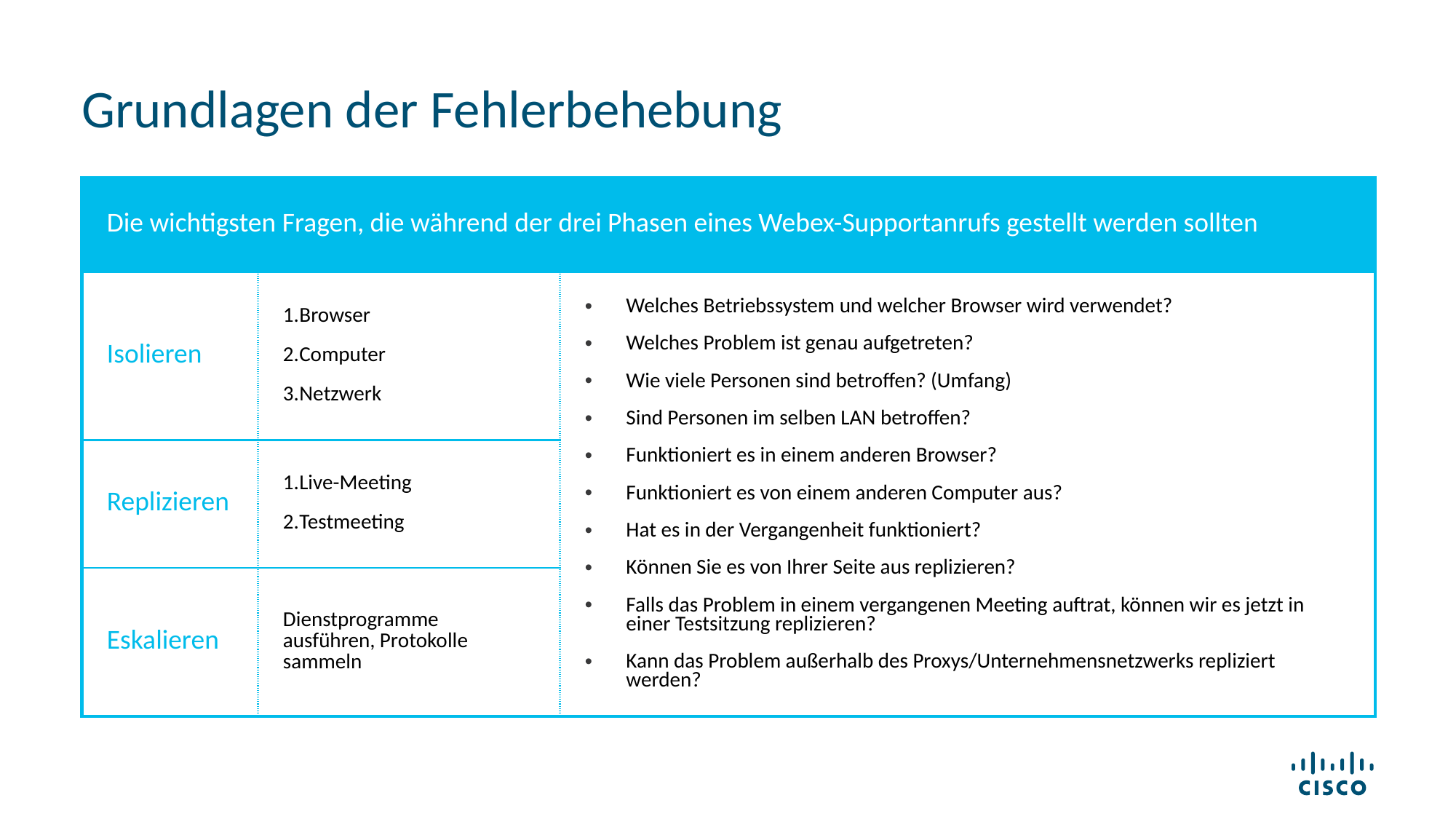

# Grundlagen der Fehlerbehebung
| Die wichtigsten Fragen, die während der drei Phasen eines Webex-Supportanrufs gestellt werden sollten |  |  |
| --- | --- | --- |
| Isolieren | Browser Computer Netzwerk | Welches Betriebssystem und welcher Browser wird verwendet? Welches Problem ist genau aufgetreten? Wie viele Personen sind betroffen? (Umfang) Sind Personen im selben LAN betroffen? Funktioniert es in einem anderen Browser? Funktioniert es von einem anderen Computer aus? Hat es in der Vergangenheit funktioniert? Können Sie es von Ihrer Seite aus replizieren? Falls das Problem in einem vergangenen Meeting auftrat, können wir es jetzt in einer Testsitzung replizieren? Kann das Problem außerhalb des Proxys/Unternehmensnetzwerks repliziert werden? |
| Replizieren | Live-Meeting Testmeeting |  |
| Eskalieren | Dienstprogramme ausführen, Protokolle sammeln |  |